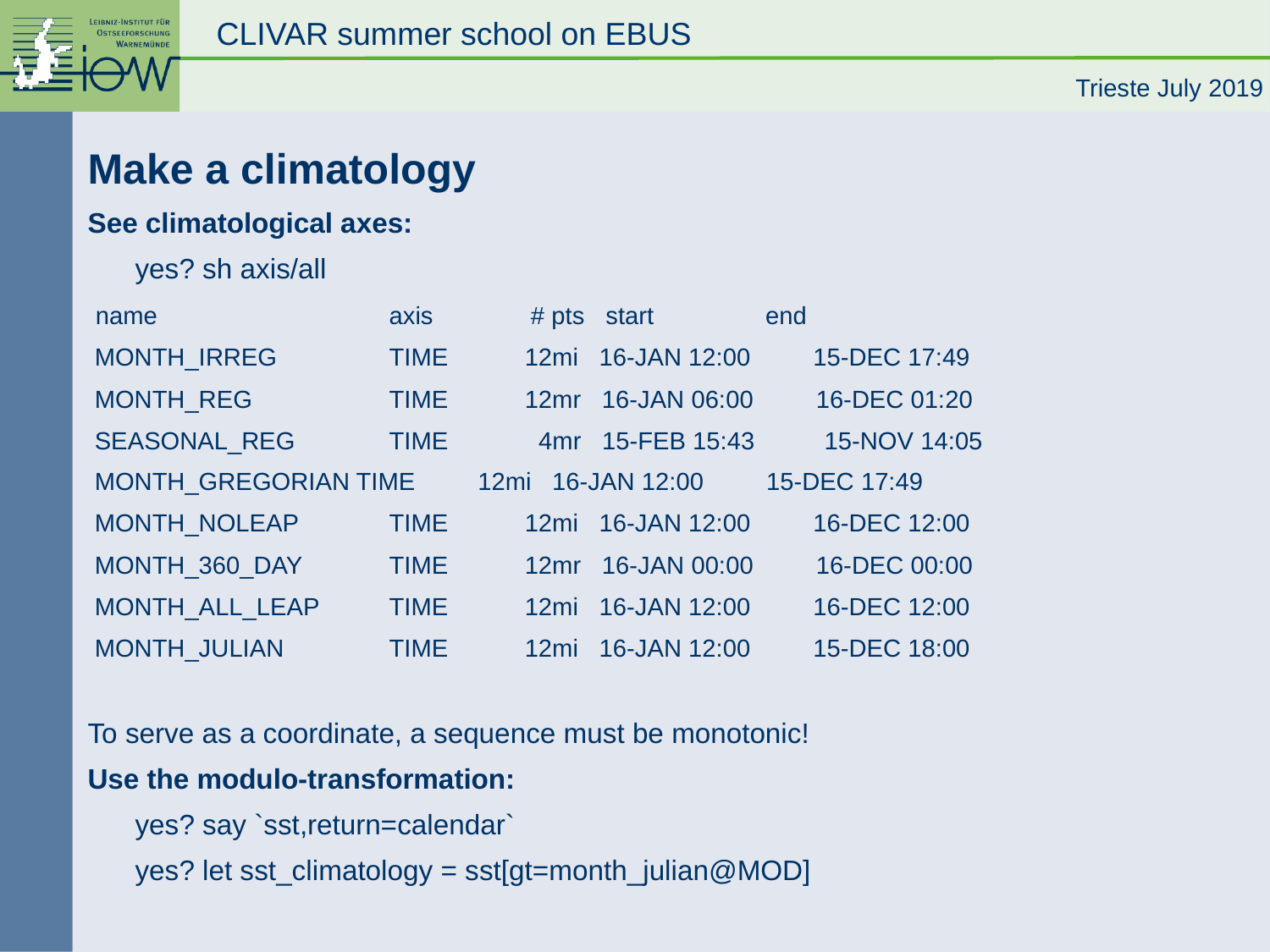

Make a climatology
See climatological axes:
	yes? sh axis/all
 name       		axis              # pts   start                end
 MONTH_IRREG 	TIME           12mi   16-JAN 12:00         15-DEC 17:49
 MONTH_REG 		TIME           12mr   16-JAN 06:00         16-DEC 01:20
 SEASONAL_REG	TIME             4mr   15-FEB 15:43          15-NOV 14:05
 MONTH_GREGORIAN TIME         12mi   16-JAN 12:00         15-DEC 17:49
 MONTH_NOLEAP 	TIME           12mi   16-JAN 12:00         16-DEC 12:00
 MONTH_360_DAY 	TIME           12mr   16-JAN 00:00         16-DEC 00:00
 MONTH_ALL_LEAP 	TIME           12mi   16-JAN 12:00         16-DEC 12:00
 MONTH_JULIAN 	TIME           12mi   16-JAN 12:00         15-DEC 18:00

To serve as a coordinate, a sequence must be monotonic!
Use the modulo-transformation:
	yes? say `sst,return=calendar`
	yes? let sst_climatology = sst[gt=month_julian@MOD]